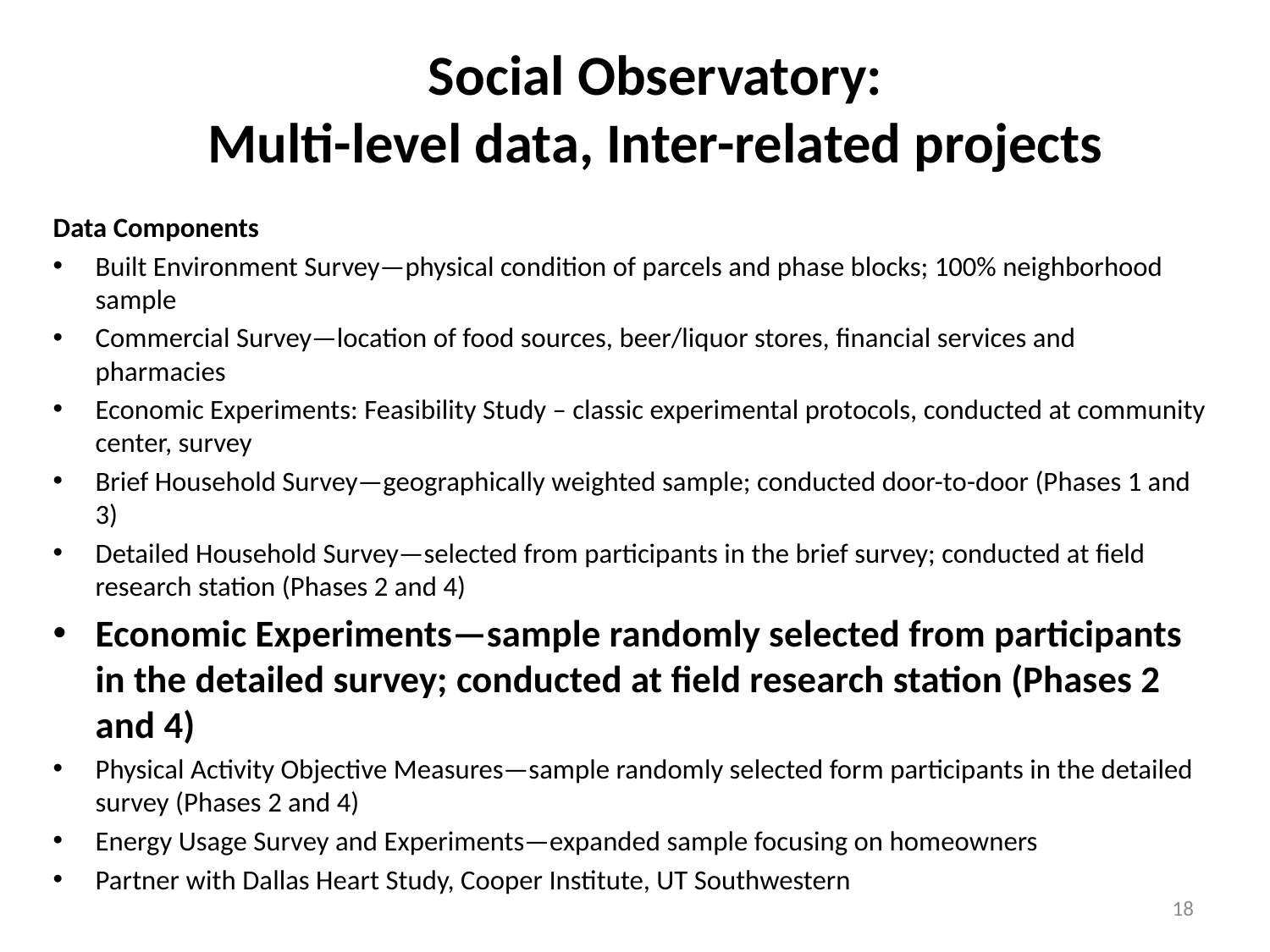

# Social Observatory: Multi-level data, Inter-related projects

Data Components
Built Environment Survey—physical condition of parcels and phase blocks; 100% neighborhood sample
Commercial Survey—location of food sources, beer/liquor stores, financial services and pharmacies
Economic Experiments: Feasibility Study – classic experimental protocols, conducted at community center, survey
Brief Household Survey—geographically weighted sample; conducted door-to-door (Phases 1 and 3)
Detailed Household Survey—selected from participants in the brief survey; conducted at field research station (Phases 2 and 4)
Economic Experiments—sample randomly selected from participants in the detailed survey; conducted at field research station (Phases 2 and 4)
Physical Activity Objective Measures—sample randomly selected form participants in the detailed survey (Phases 2 and 4)
Energy Usage Survey and Experiments—expanded sample focusing on homeowners
Partner with Dallas Heart Study, Cooper Institute, UT Southwestern

18